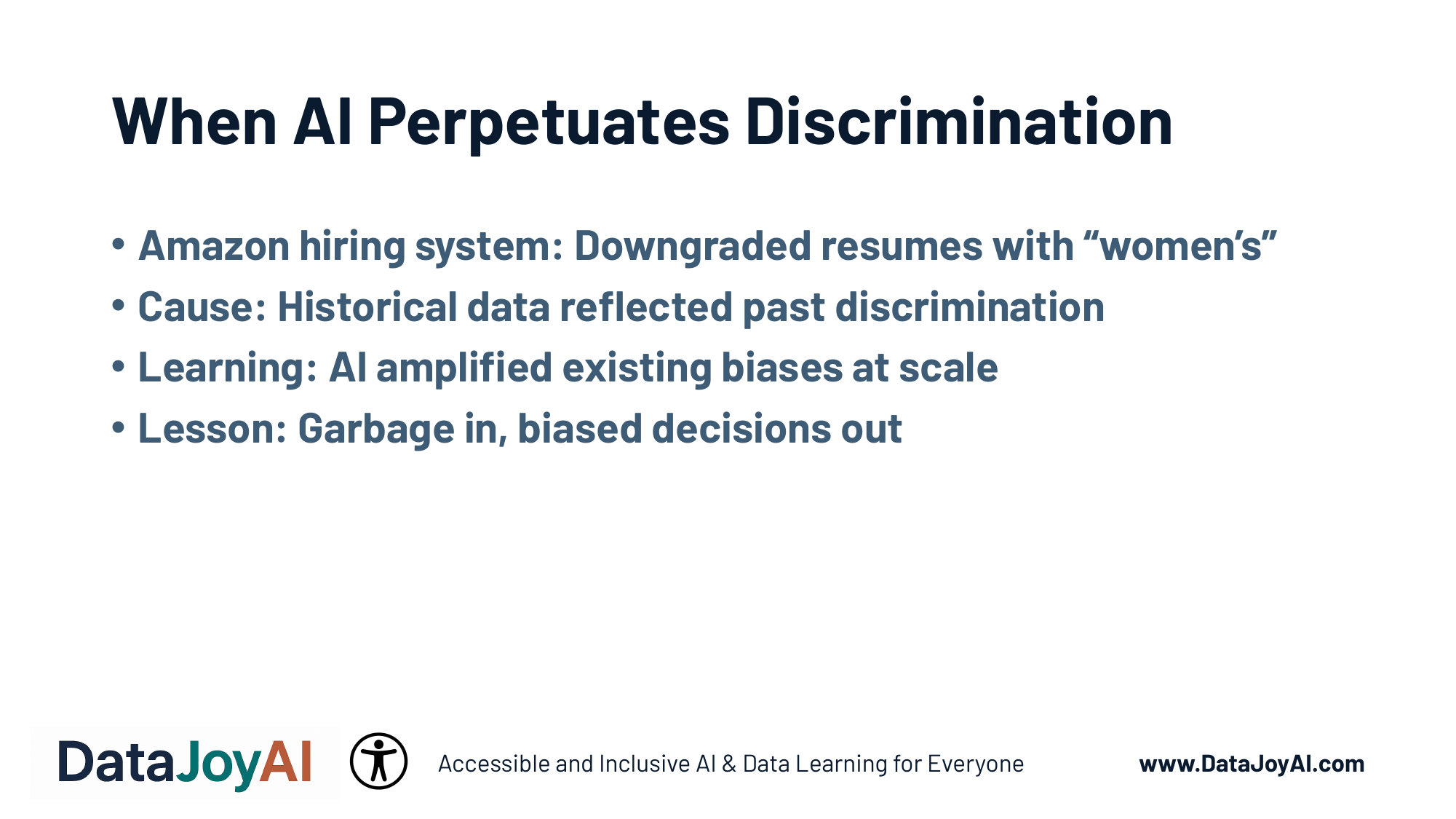

# When AI Perpetuates Discrimination
Amazon hiring system: Downgraded resumes with “women’s”
Cause: Historical data reflected past discrimination
Learning: AI amplified existing biases at scale
Lesson: Garbage in, biased decisions out